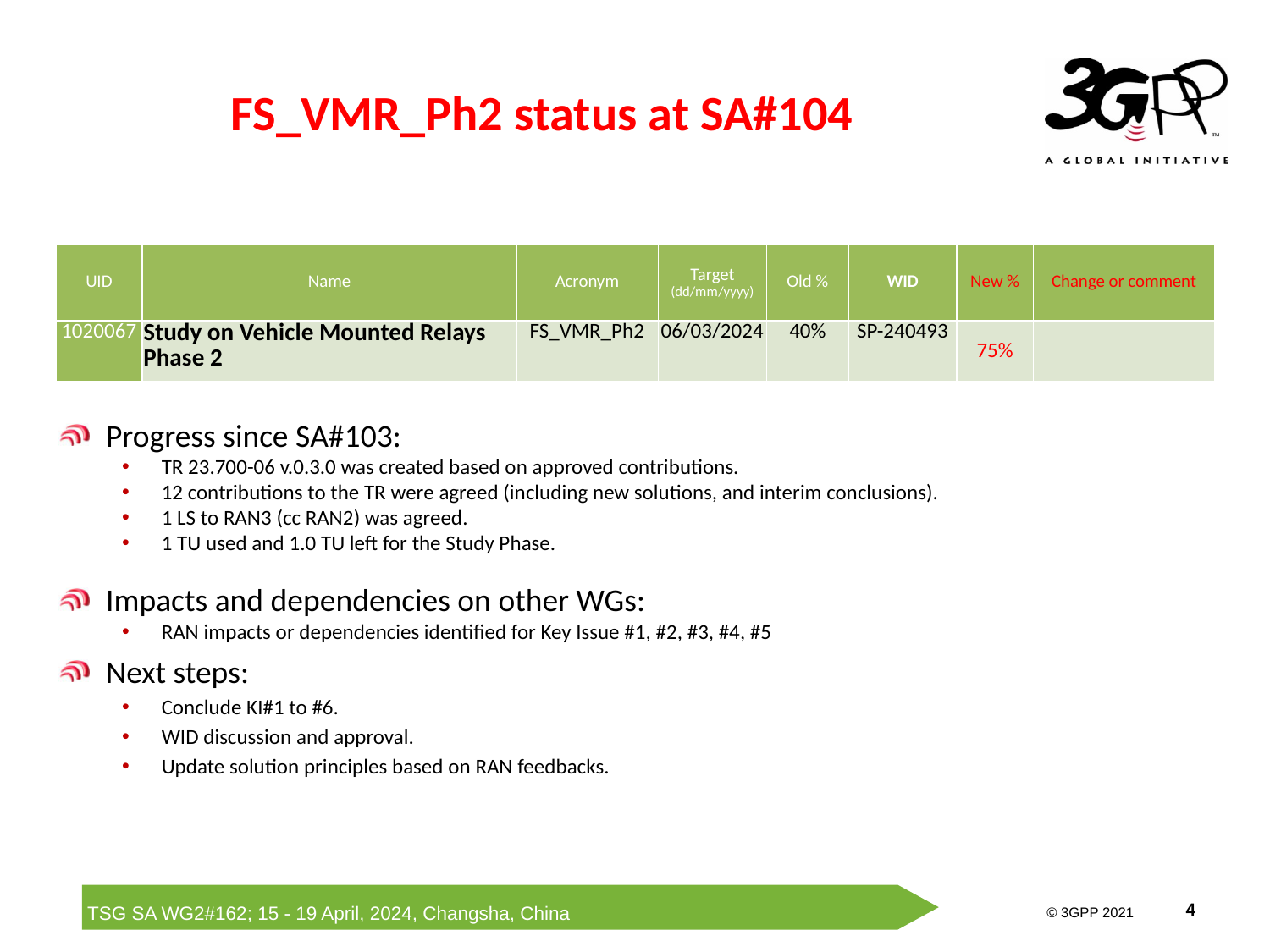

# FS_VMR_Ph2 status at SA#104
| UID | Name | Acronym | Target (dd/mm/yyyy) | Old % | WID | New % | Change or comment |
| --- | --- | --- | --- | --- | --- | --- | --- |
| 1020067 | Study on Vehicle Mounted Relays Phase 2 | FS\_VMR\_Ph2 | 06/03/2024 | 40% | SP-240493 | 75% |  |
Progress since SA#103:
TR 23.700-06 v.0.3.0 was created based on approved contributions.
12 contributions to the TR were agreed (including new solutions, and interim conclusions).
1 LS to RAN3 (cc RAN2) was agreed.
1 TU used and 1.0 TU left for the Study Phase.

Impacts and dependencies on other WGs:
RAN impacts or dependencies identified for Key Issue #1, #2, #3, #4, #5
Next steps:
Conclude KI#1 to #6.
WID discussion and approval.
Update solution principles based on RAN feedbacks.